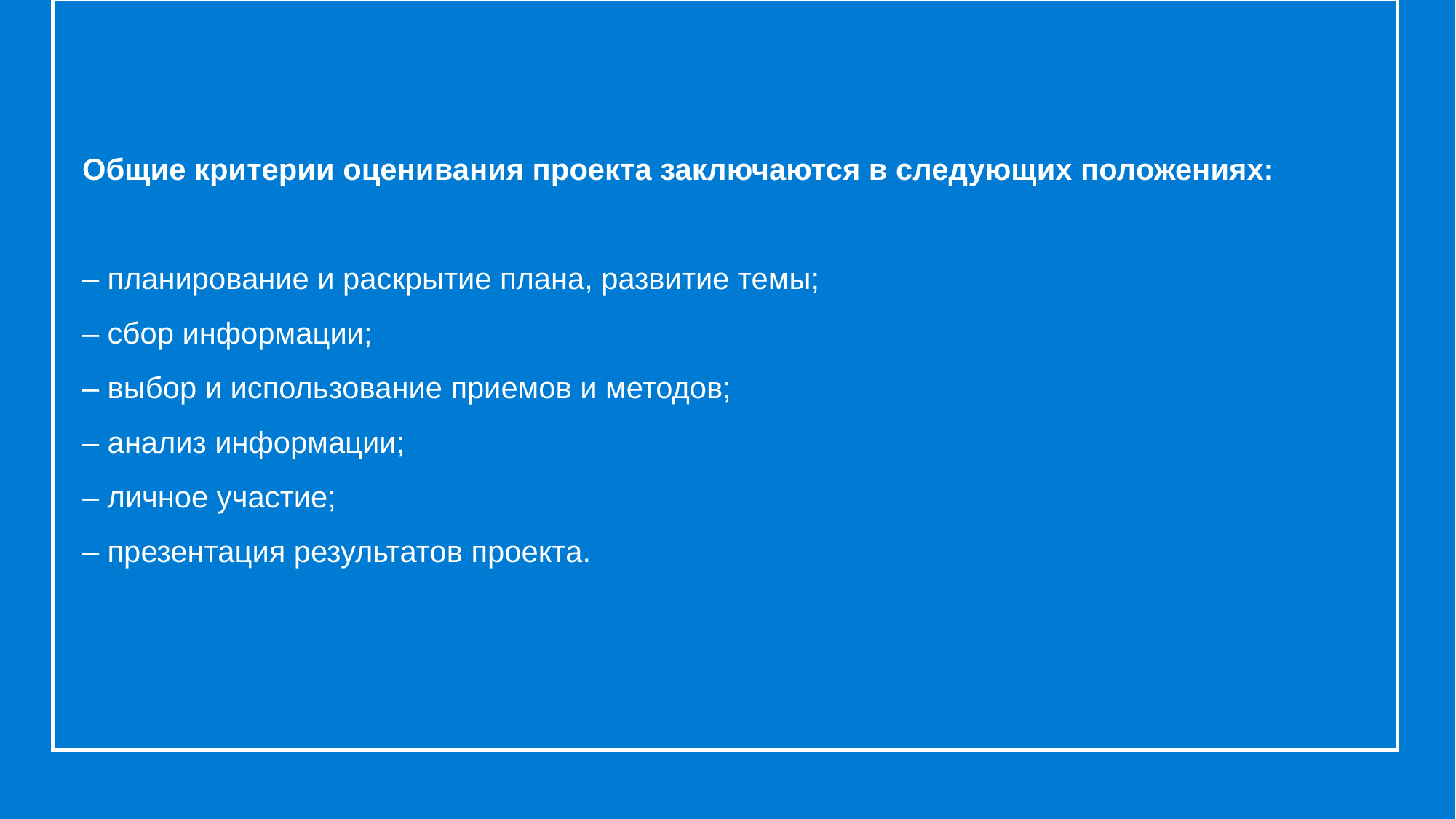

Общие критерии оценивания проекта заключаются в следующих положениях:

– планирование и раскрытие плана, развитие темы;
– сбор информации;
– выбор и использование приемов и методов;
– анализ информации;
– личное участие;
– презентация результатов проекта.